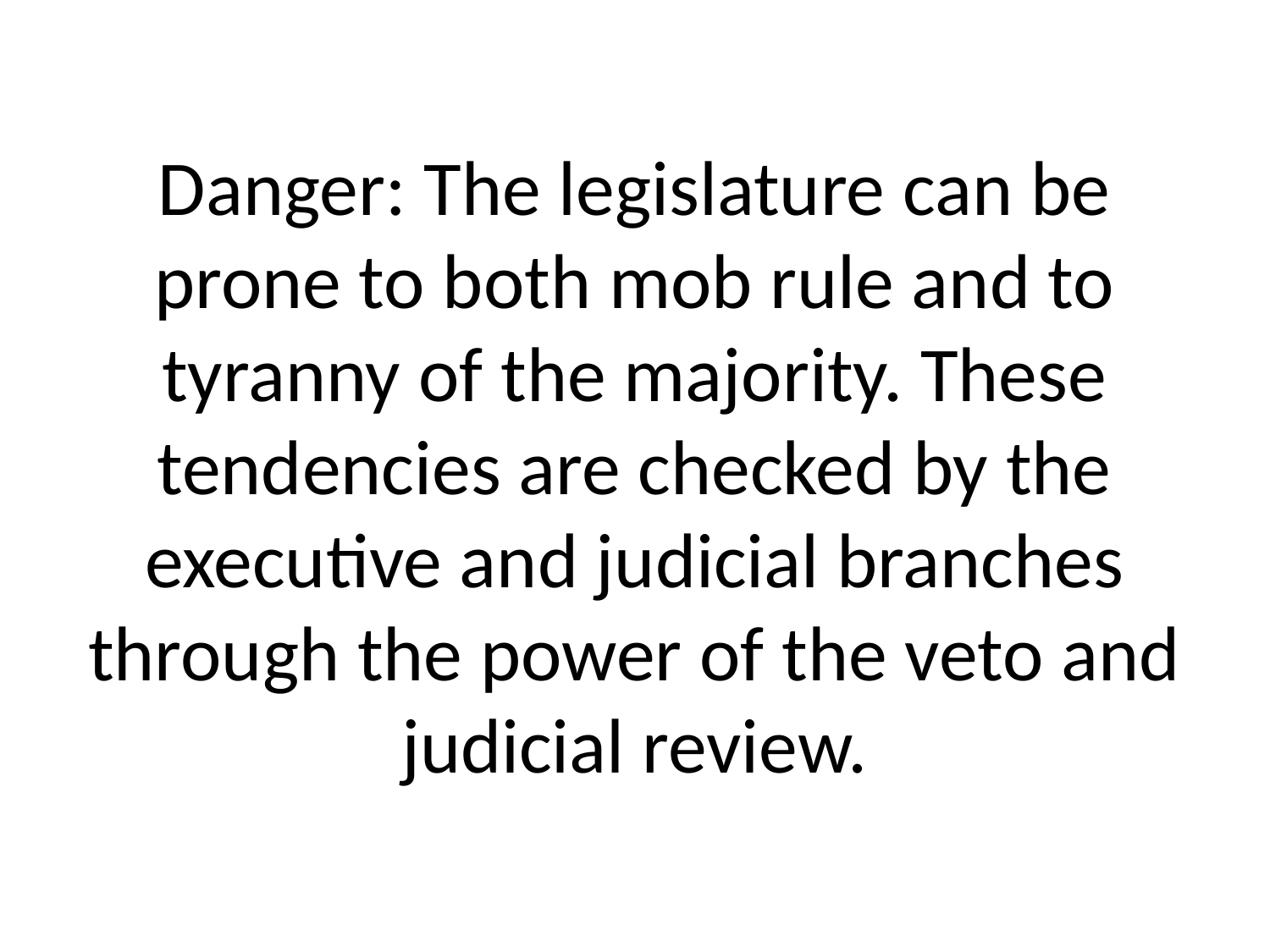

# Danger: The legislature can be prone to both mob rule and to tyranny of the majority. These tendencies are checked by the executive and judicial branches through the power of the veto and judicial review.